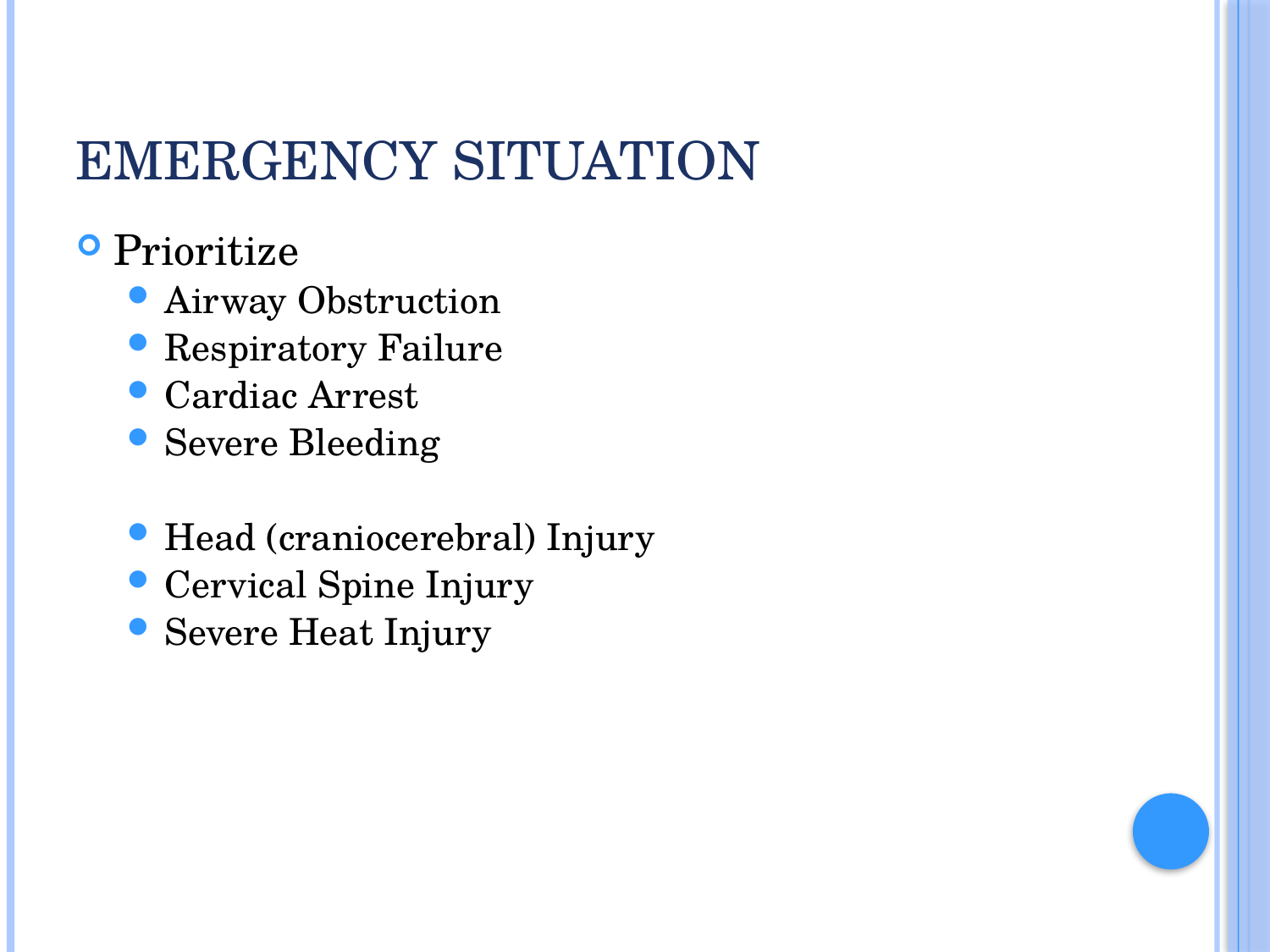

# Emergency situation
Prioritize
Airway Obstruction
Respiratory Failure
Cardiac Arrest
Severe Bleeding

Head (craniocerebral) Injury
Cervical Spine Injury
Severe Heat Injury